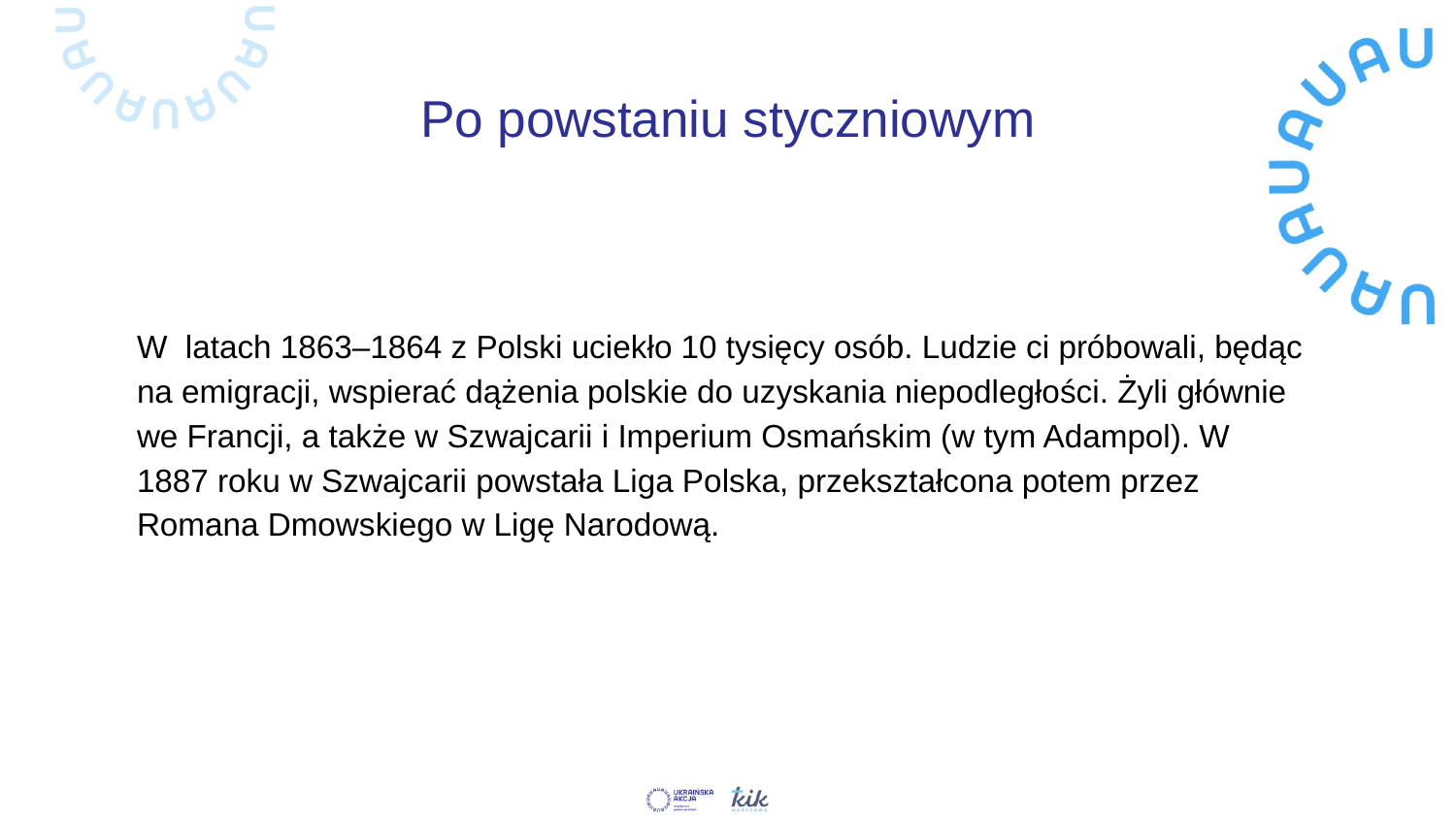

# Po powstaniu styczniowym
W  latach 1863–1864 z Polski uciekło 10 tysięcy osób. Ludzie ci próbowali, będąc na emigracji, wspierać dążenia polskie do uzyskania niepodległości. Żyli głównie we Francji, a także w Szwajcarii i Imperium Osmańskim (w tym Adampol). W 1887 roku w Szwajcarii powstała Liga Polska, przekształcona potem przez Romana Dmowskiego w Ligę Narodową.